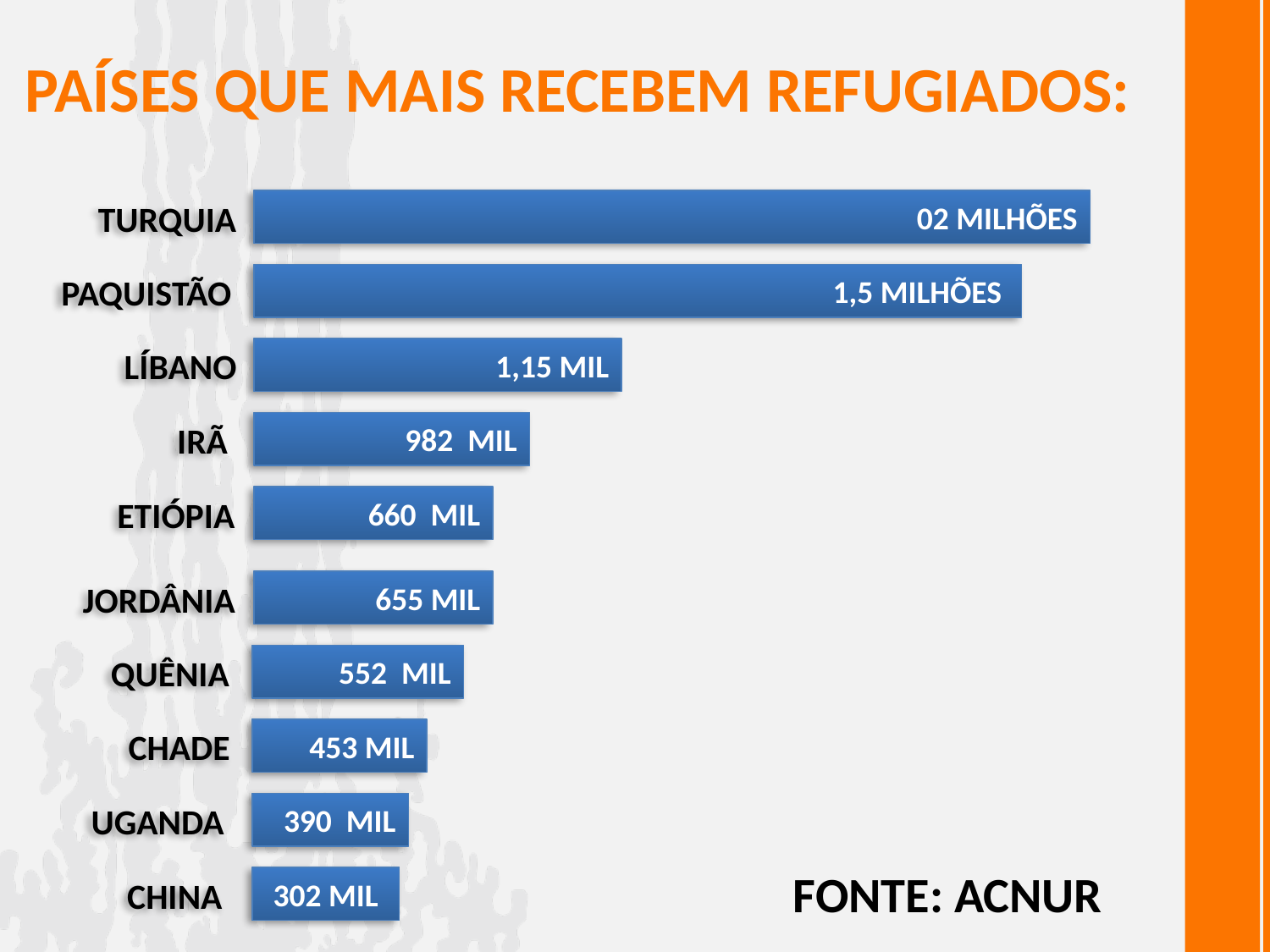

PAÍSES QUE MAIS RECEBEM REFUGIADOS:
      TURQUIA
02 MILHÕES
        PAQUISTÃO
1,5 MILHÕES
      LÍBANO
1,15 MIL
      IRÃ
982  MIL
             ETIÓPIA
660  MIL
JORDÂNIA
655 MIL
 QUÊNIA
552  MIL
            CHADE
453 MIL
                 UGANDA
390  MIL
FONTE: ACNUR
CHINA
302 MIL